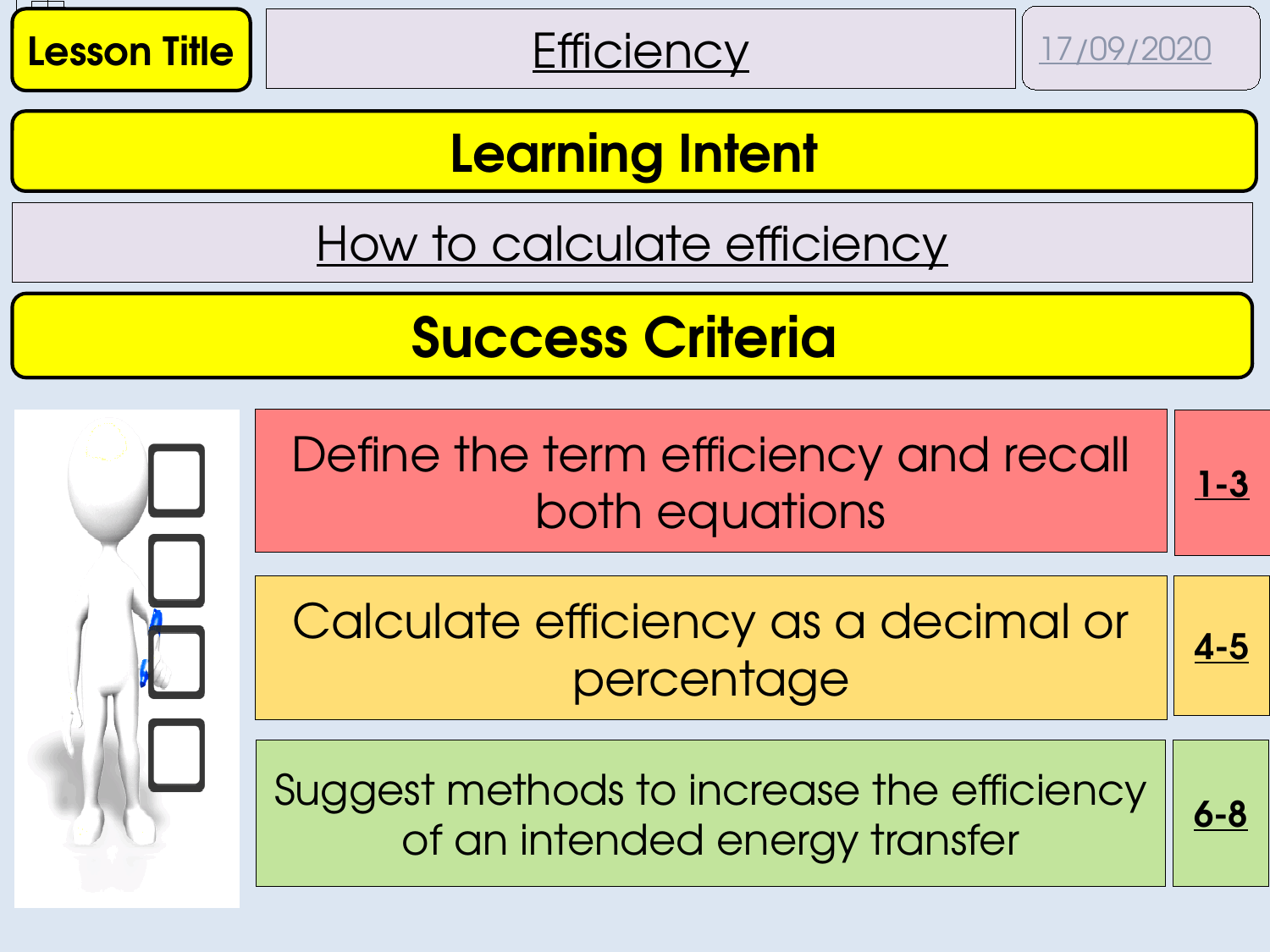

17/09/2020
Efficiency
How to calculate efficiency
Define the term efficiency and recall both equations
1-3
Calculate efficiency as a decimal or percentage
4-5
Suggest methods to increase the efficiency of an intended energy transfer
6-8